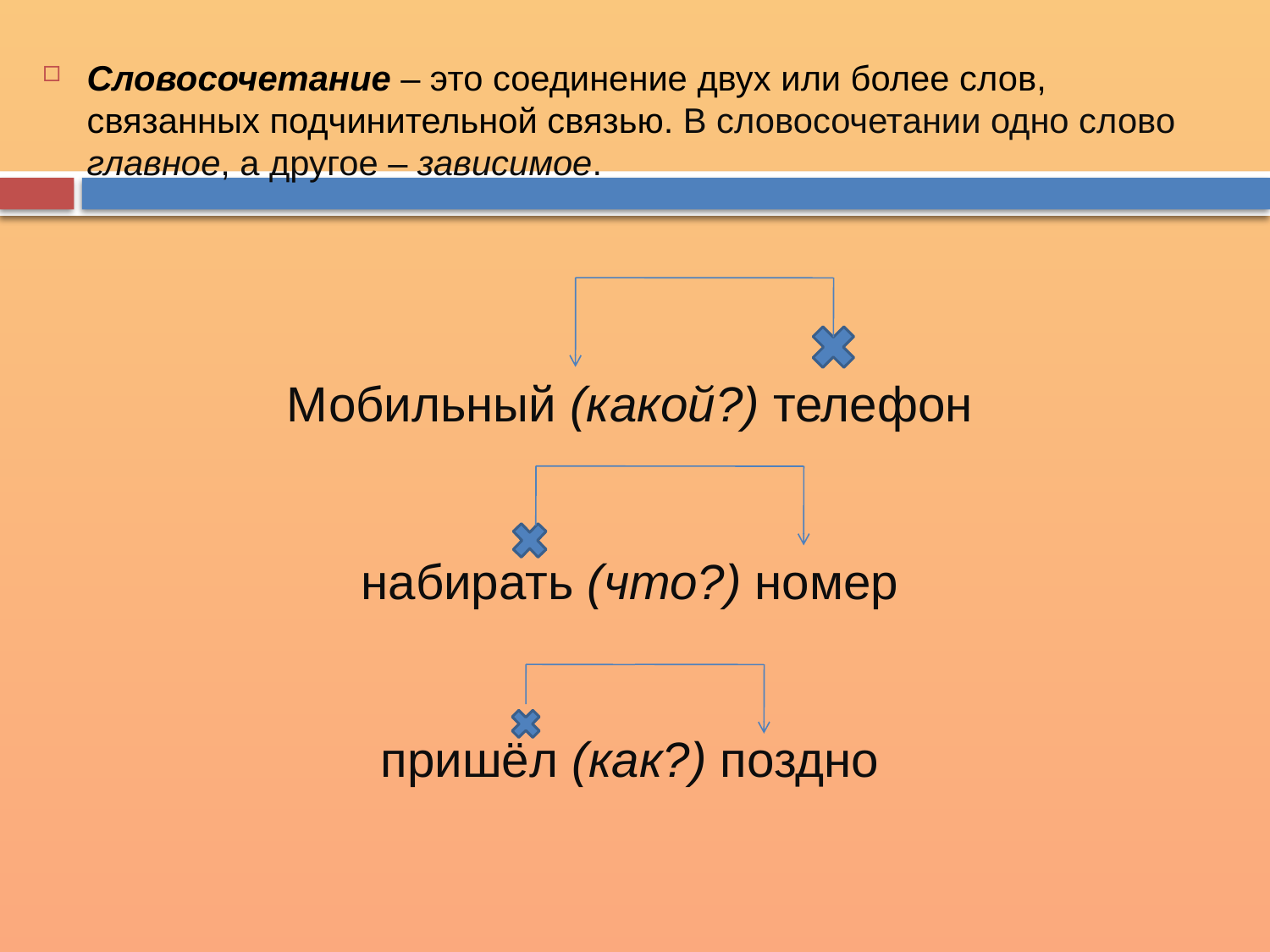

Словосочетание – это соединение двух или более слов, связанных подчинительной связью. В словосочетании одно слово главное, а другое – зависимое.

# Мобильный (какой?) телефон   набирать (что?) номер   пришёл (как?) поздно